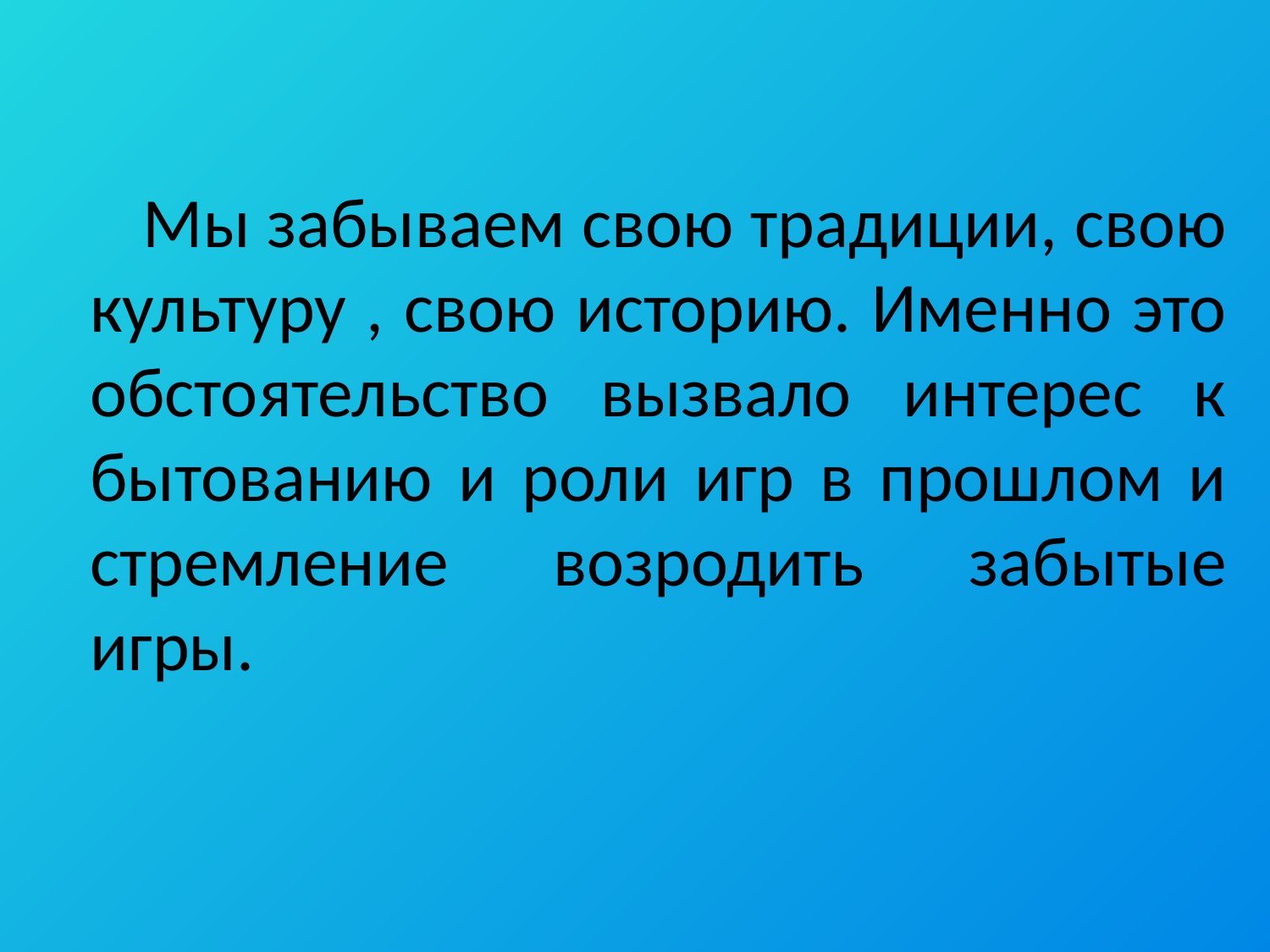

Мы забываем свою традиции, свою культуру , свою историю. Именно это обстоятельство вызвало интерес к бытованию и роли игр в прошлом и стремление возродить забытые игры.